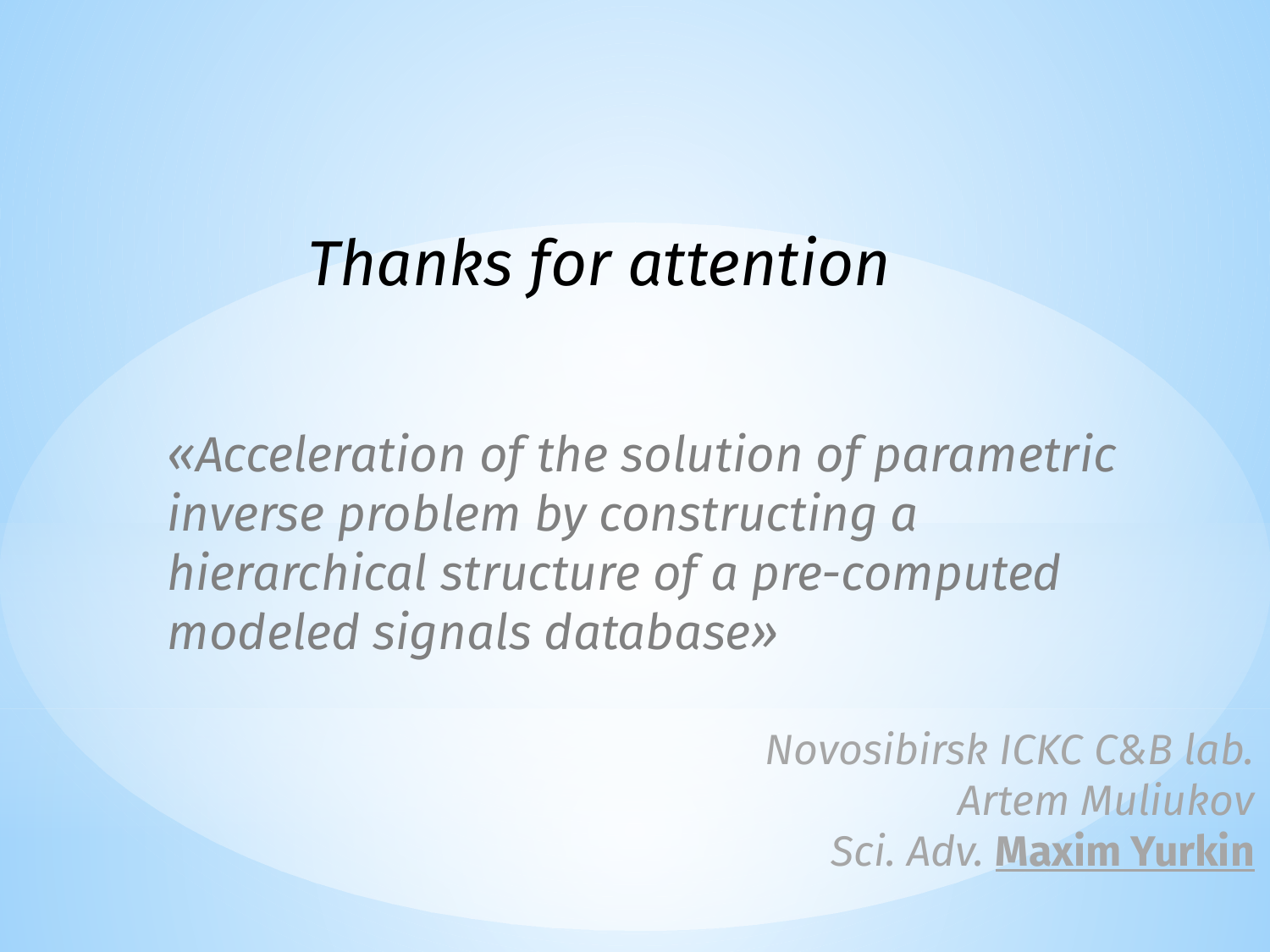

Thanks for attention
«Acceleration of the solution of parametric inverse problem by constructing a hierarchical structure of a pre-computed modeled signals database»
Novosibirsk ICKC C&B lab. Artem Muliukov
Sci. Adv. Maxim Yurkin